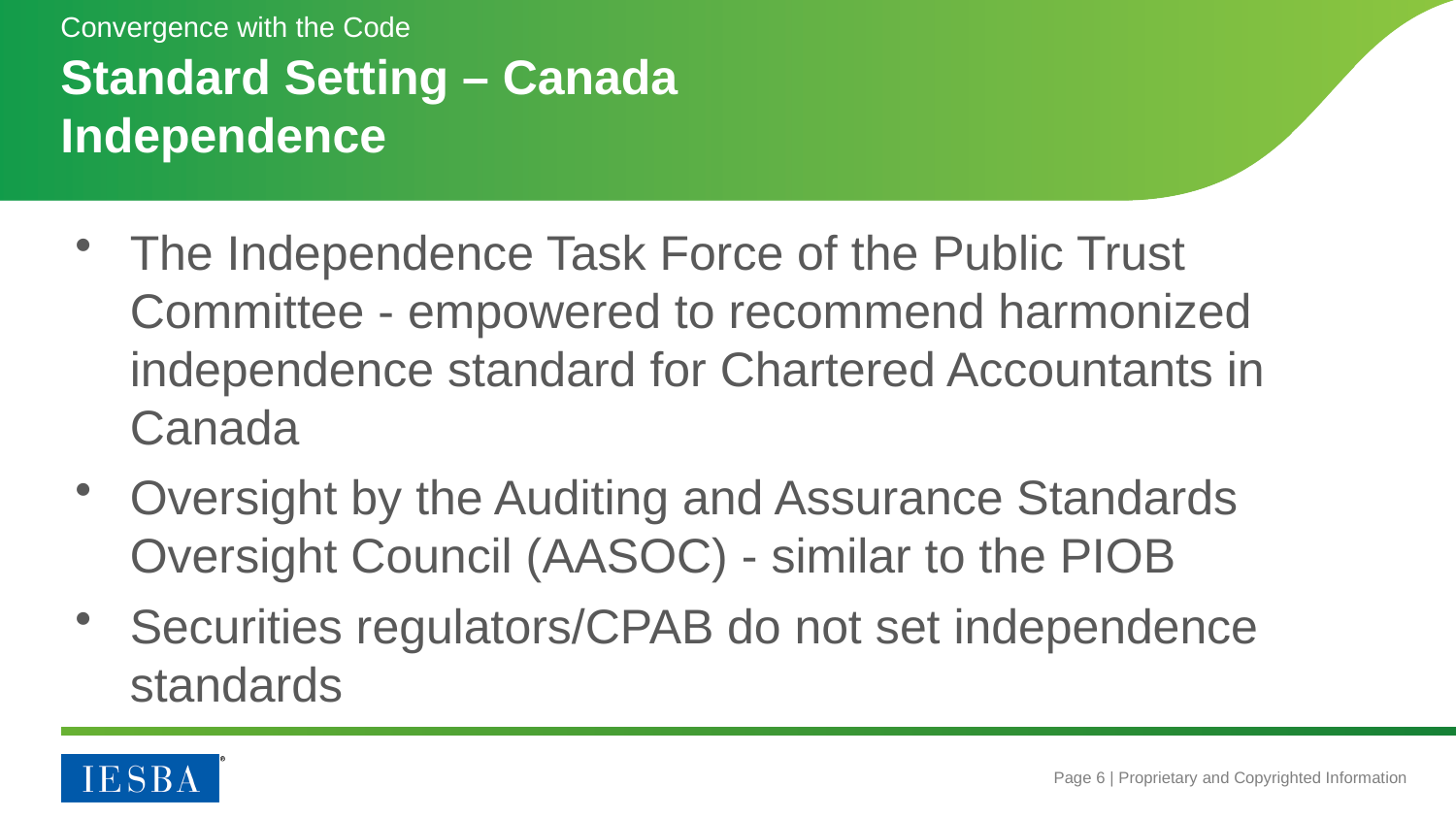

Convergence with the Code

# Standard Setting – Canada Independence
The Independence Task Force of the Public Trust Committee - empowered to recommend harmonized independence standard for Chartered Accountants in Canada
Oversight by the Auditing and Assurance Standards Oversight Council (AASOC) - similar to the PIOB
Securities regulators/CPAB do not set independence standards